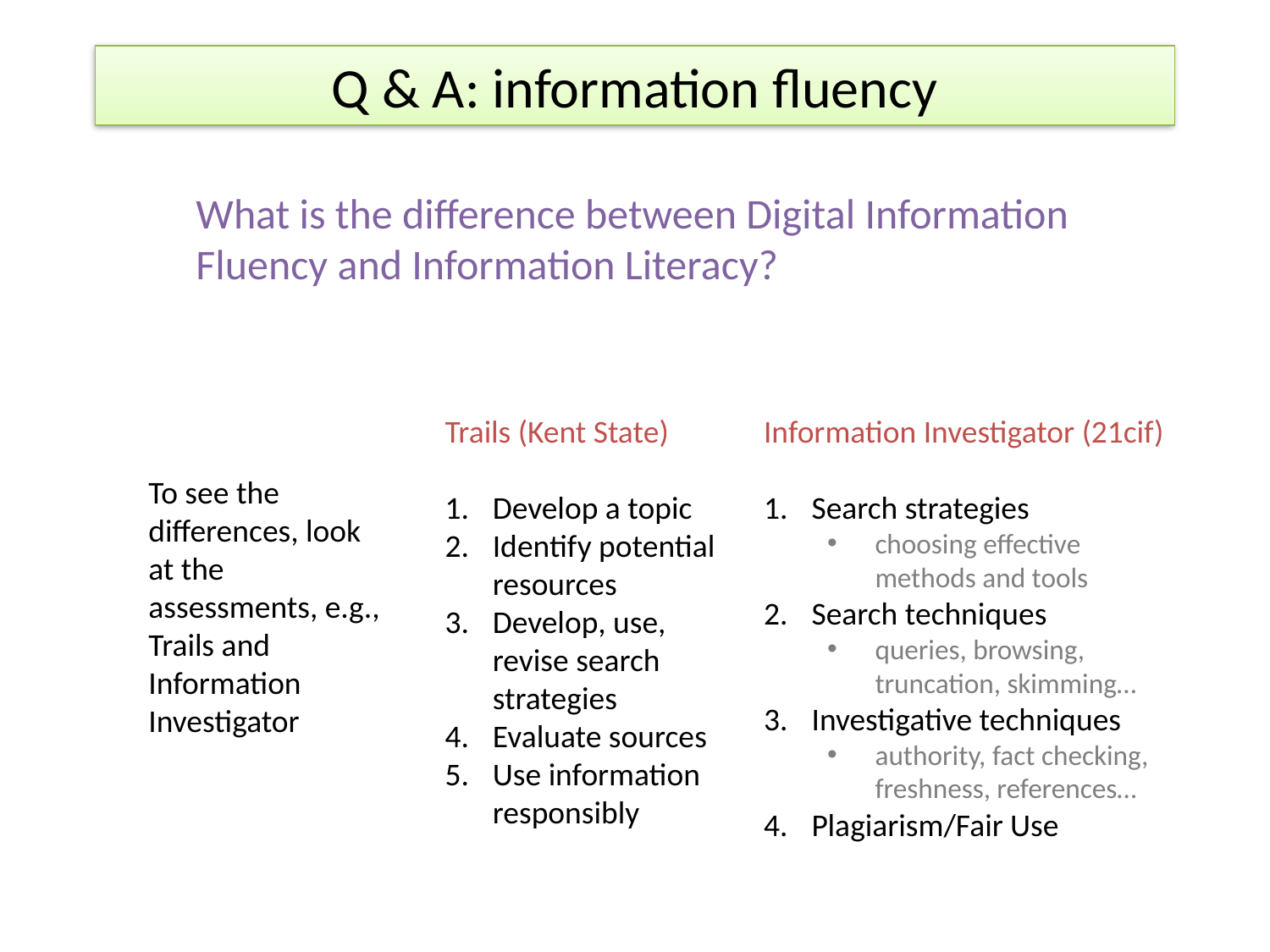

Q & A: information fluency
What is the difference between Digital Information Fluency and Information Literacy?

Trails (Kent State)

Develop a topic
Identify potential resources
Develop, use, revise search strategies
Evaluate sources
Use information responsibly
Information Investigator (21cif)

Search strategies
choosing effective methods and tools
Search techniques
queries, browsing, truncation, skimming…
Investigative techniques
authority, fact checking, freshness, references…
Plagiarism/Fair Use
To see the differences, look at the assessments, e.g.,
Trails and Information Investigator